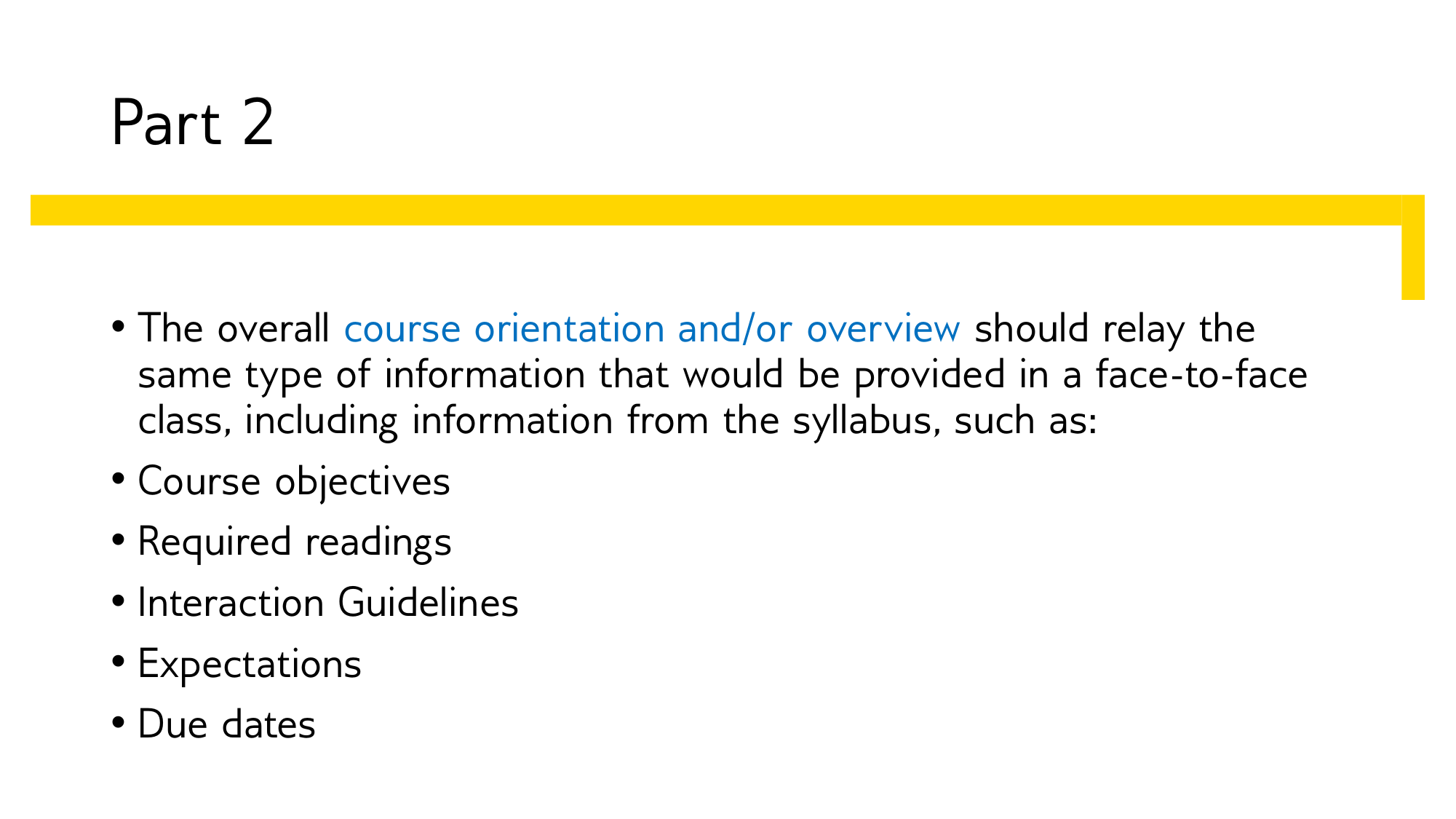

# Part 2

The overall course orientation and/or overview should relay the same type of information that would be provided in a face-to-face class, including information from the syllabus, such as:
Course objectives
Required readings
Interaction Guidelines
Expectations
Due dates